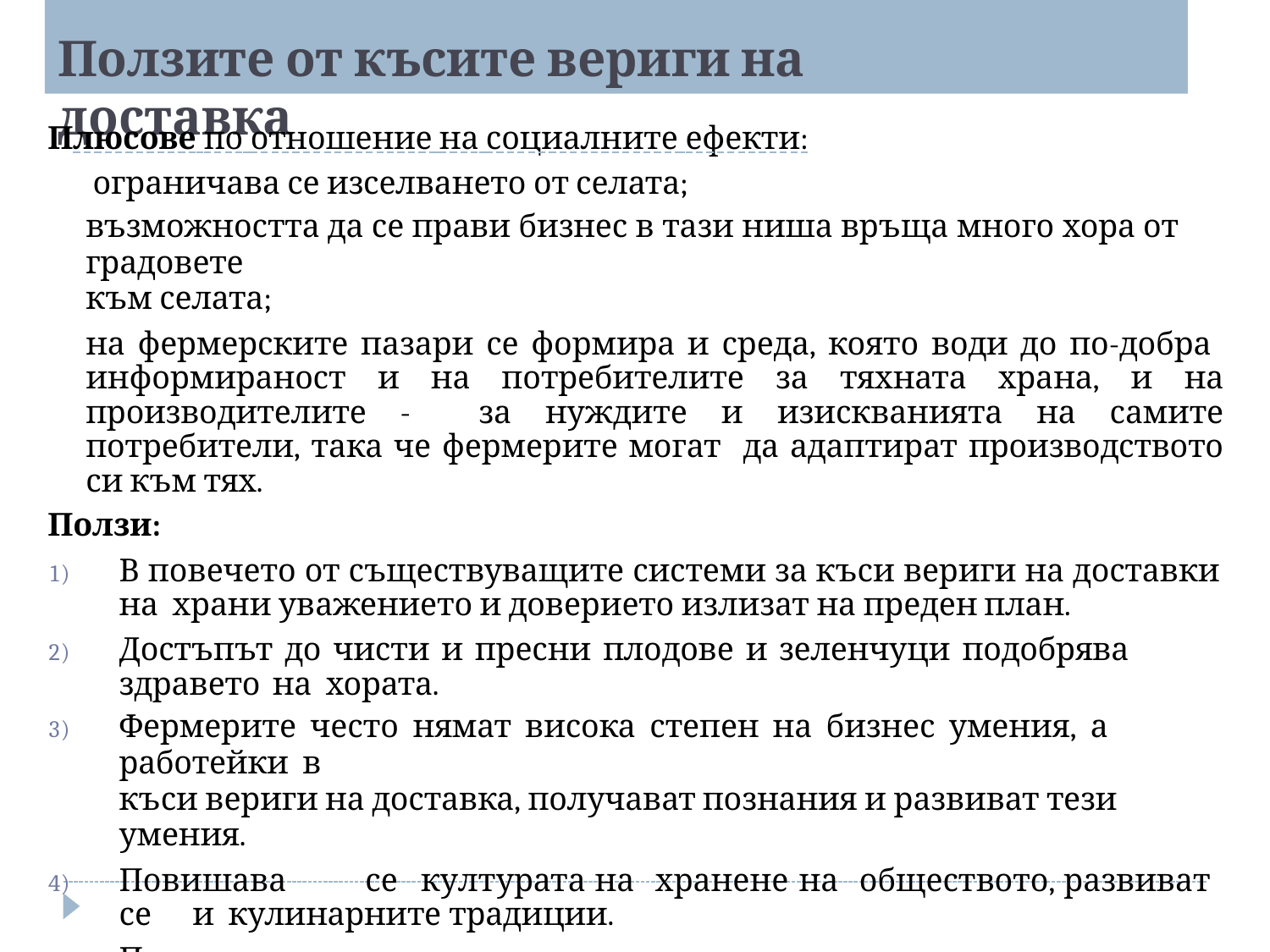

# Ползите от късите вериги на доставка
Плюсове по отношение на социалните ефекти:
ограничава се изселването от селата;
възможността да се прави бизнес в тази ниша връща много хора от градовете
към селата;
на фермерските пазари се формира и среда, която води до по-добра  информираност и на потребителите за тяхната храна, и на производителите -  за нуждите и изискванията на самите потребители, така че фермерите могат  да адаптират производството си към тях.
Ползи:
В повечето от съществуващите системи за къси вериги на доставки на  храни уважението и доверието излизат на преден план.
Достъпът до чисти и пресни плодове и зеленчуци подобрява здравето на  хората.
Фермерите често нямат висока степен на бизнес умения, а работейки в
къси вериги на доставка, получават познания и развиват тези умения.
Повишава	се	културата	на	хранене	на	обществото,	развиват	се	и  кулинарните традиции.
Повишават се доходите на земеделските производители, което подпомага и  местната икономика.